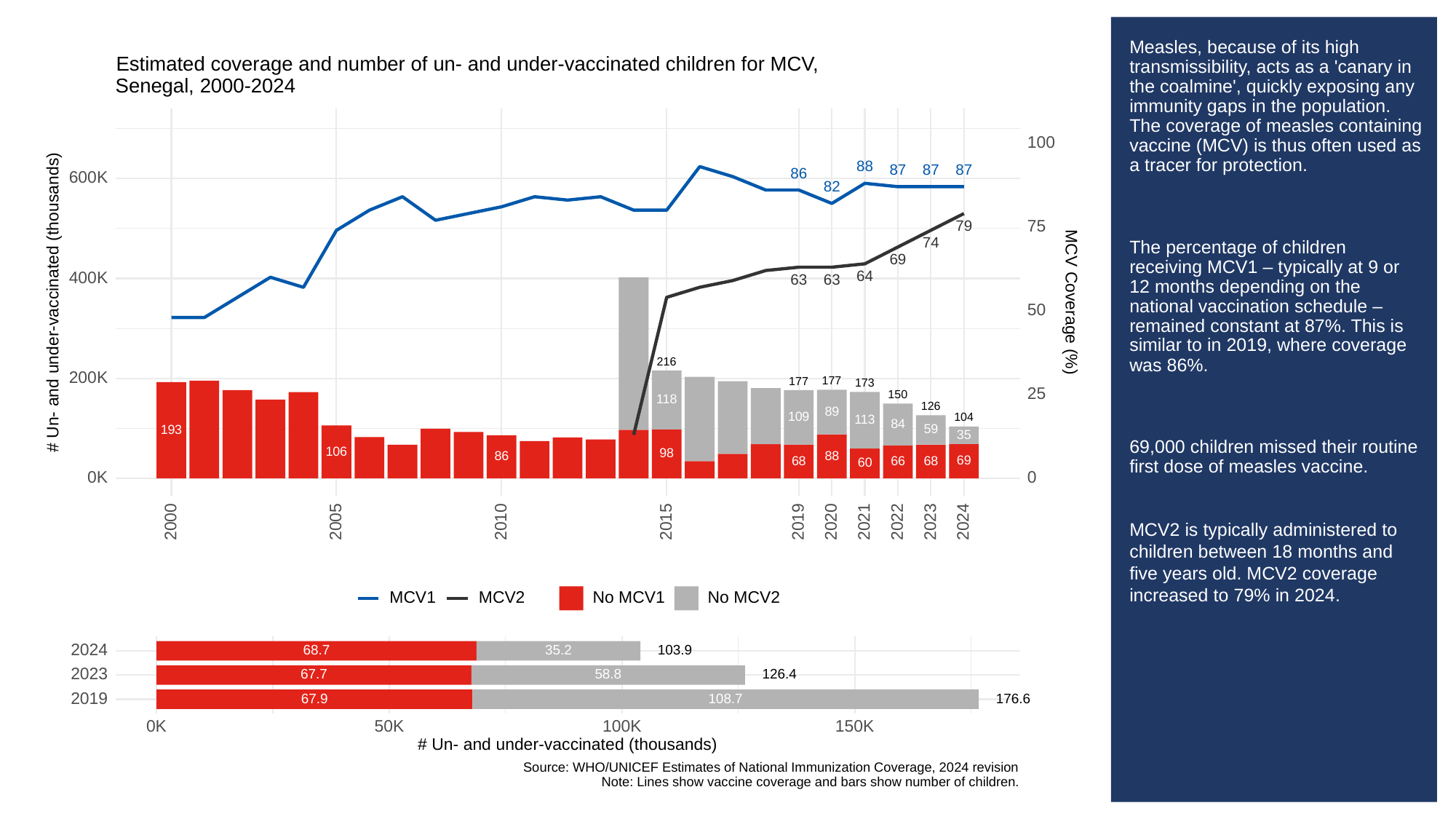

# Measles, because of its high transmissibility, acts as a 'canary in the coalmine', quickly exposing any immunity gaps in the population. The coverage of measles containing vaccine (MCV) is thus often used as a tracer for protection.

The percentage of children receiving MCV1 – typically at 9 or 12 months depending on the national vaccination schedule – remained constant at 87%. This is similar to in 2019, where coverage was 86%.

69,000 children missed their routine first dose of measles vaccine.

MCV2 is typically administered to children between 18 months and five years old. MCV2 coverage increased to 79% in 2024.

Estimated coverage and number of un- and under-vaccinated children for MCV,
Senegal, 2000-2024

100
88
87
87
87

86
600K

82

79
75

74
69
64
400K
63
63

# Un- and under-vaccinated (thousands)
MCV Coverage (%)
50

216

200K

177
177

173

25

150

118

126

89
109
104

113
84
59
193

35

106

98
88
86

69
68
68
66
60

0K
0

2023
2000
2005
2010
2015
2019
2020
2021
2022
2024

MCV1
MCV2
No MCV1
No MCV2

2024
35.2
103.9
68.7

2023
67.7
58.8
126.4

2019
67.9
108.7
176.6

0K
50K
100K
150K
# Un- and under-vaccinated (thousands)
Source: WHO/UNICEF Estimates of National Immunization Coverage, 2024 revision
Note: Lines show vaccine coverage and bars show number of children.